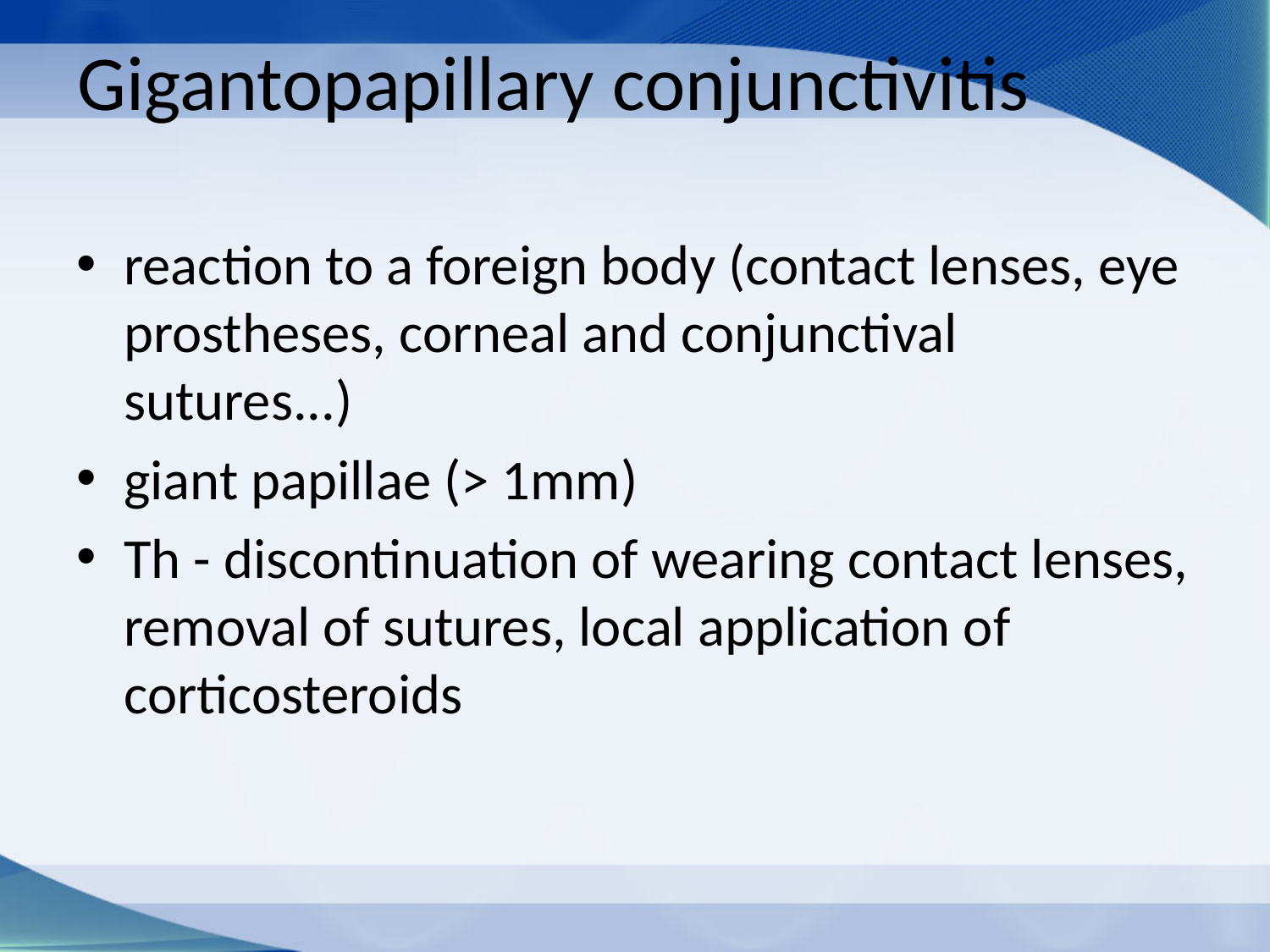

# Gigantopapillary conjunctivitis
reaction to a foreign body (contact lenses, eye prostheses, corneal and conjunctival sutures...)
giant papillae (> 1mm)
Th - discontinuation of wearing contact lenses, removal of sutures, local application of corticosteroids